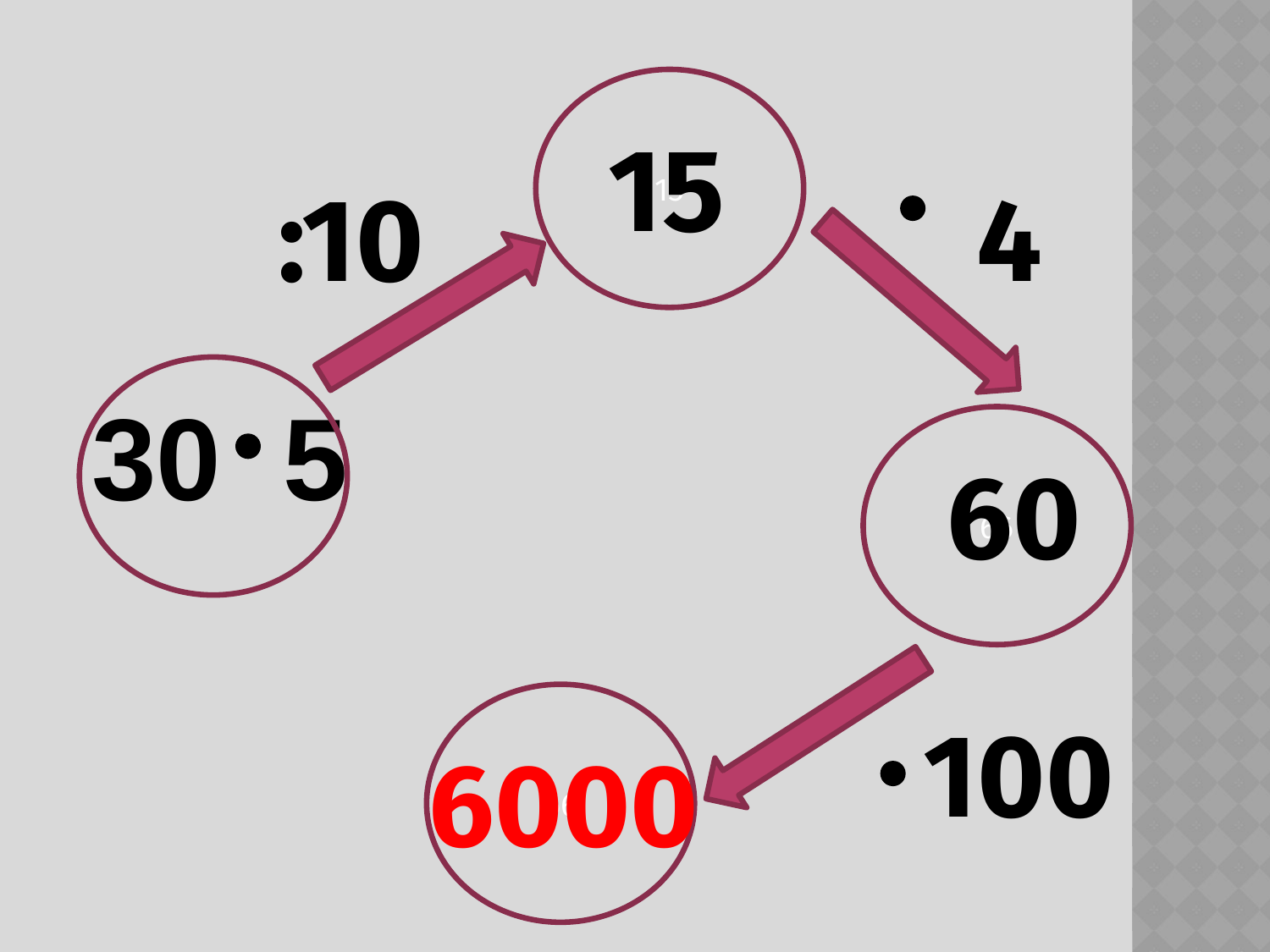

15
15
:10
4

 5
66

60
66
100

6000